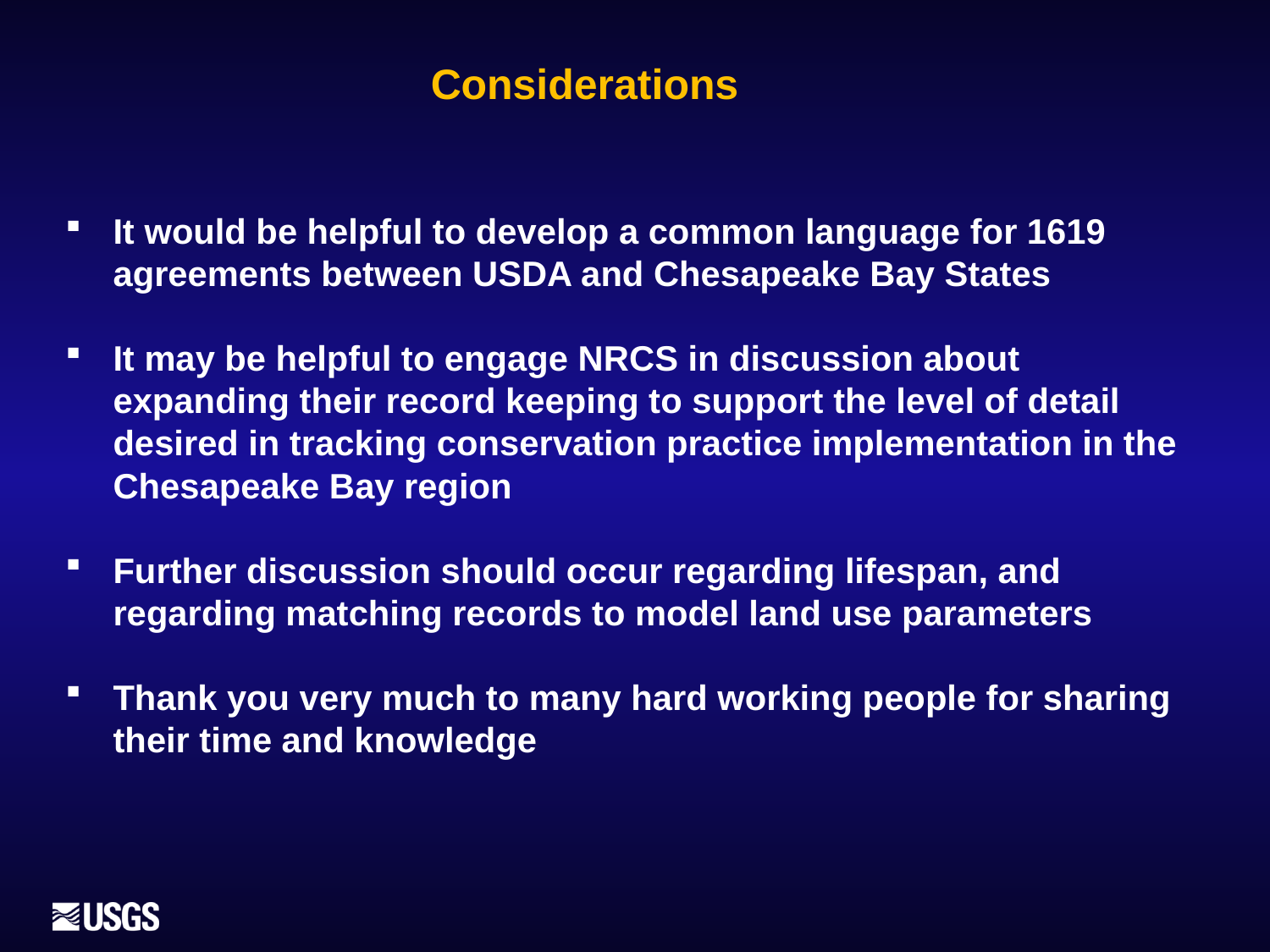

Considerations

It would be helpful to develop a common language for 1619 agreements between USDA and Chesapeake Bay States

It may be helpful to engage NRCS in discussion about expanding their record keeping to support the level of detail desired in tracking conservation practice implementation in the Chesapeake Bay region

Further discussion should occur regarding lifespan, and regarding matching records to model land use parameters

Thank you very much to many hard working people for sharing their time and knowledge